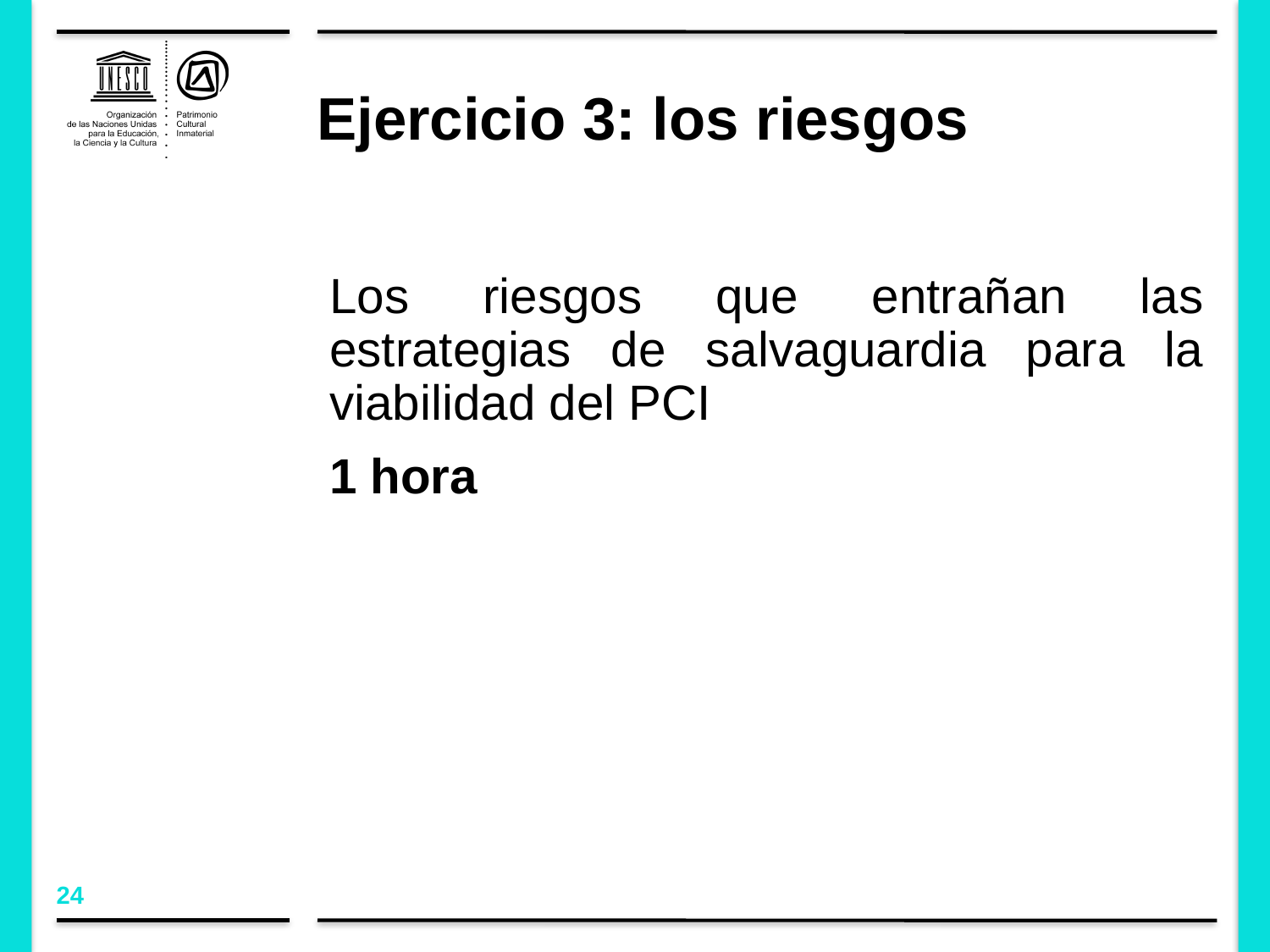

# Ejercicio 3: los riesgos
Los riesgos que entrañan las estrategias de salvaguardia para la viabilidad del PCI
1 hora